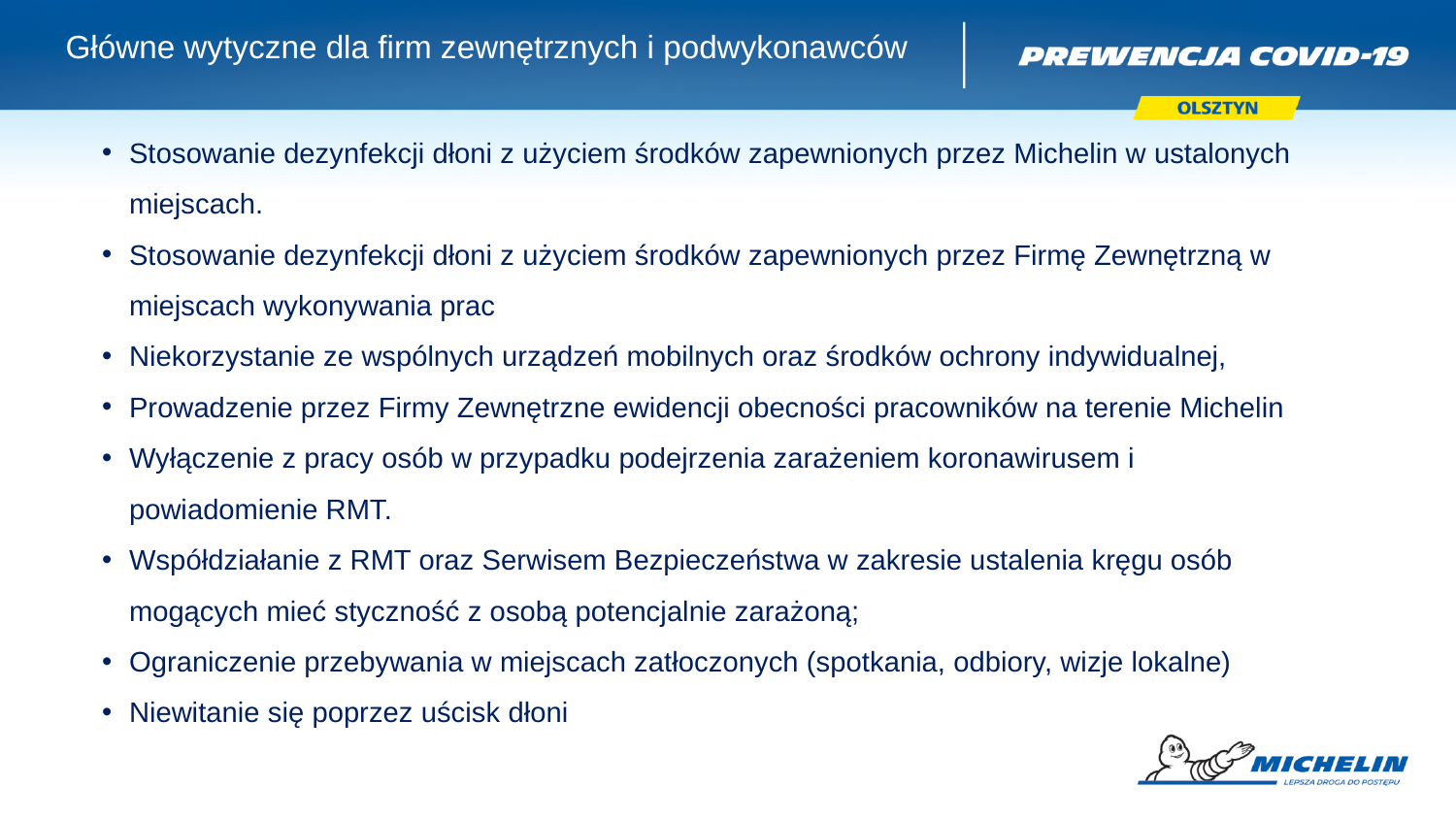

Główne wytyczne dla firm zewnętrznych i podwykonawców

Stosowanie dezynfekcji dłoni z użyciem środków zapewnionych przez Michelin w ustalonych miejscach.
Stosowanie dezynfekcji dłoni z użyciem środków zapewnionych przez Firmę Zewnętrzną w miejscach wykonywania prac
Niekorzystanie ze wspólnych urządzeń mobilnych oraz środków ochrony indywidualnej,
Prowadzenie przez Firmy Zewnętrzne ewidencji obecności pracowników na terenie Michelin
Wyłączenie z pracy osób w przypadku podejrzenia zarażeniem koronawirusem i powiadomienie RMT.
Współdziałanie z RMT oraz Serwisem Bezpieczeństwa w zakresie ustalenia kręgu osób mogących mieć styczność z osobą potencjalnie zarażoną;
Ograniczenie przebywania w miejscach zatłoczonych (spotkania, odbiory, wizje lokalne)
Niewitanie się poprzez uścisk dłoni